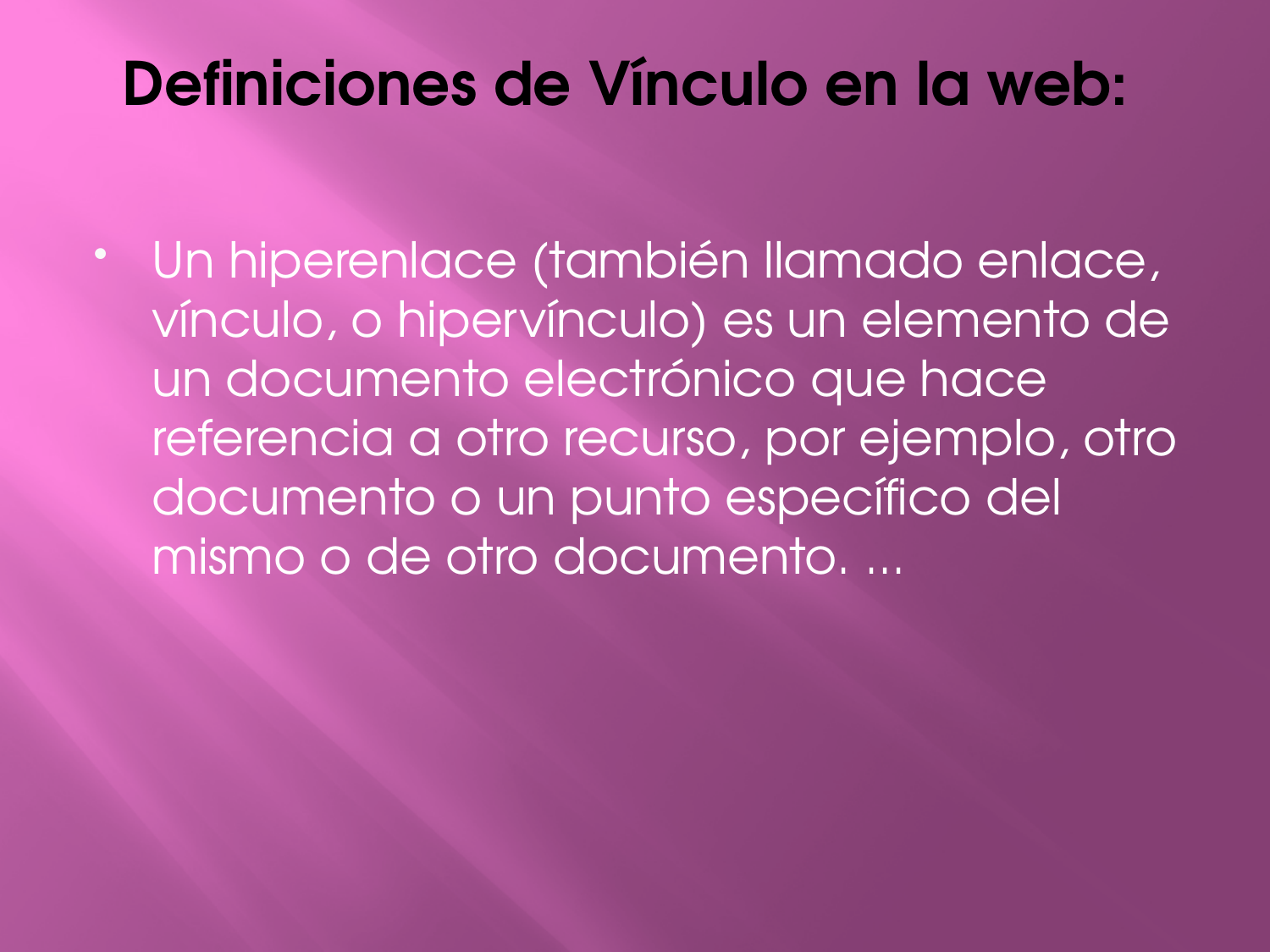

# Definiciones de Vínculo en la web:
Un hiperenlace (también llamado enlace, vínculo, o hipervínculo) es un elemento de un documento electrónico que hace referencia a otro recurso, por ejemplo, otro documento o un punto específico del mismo o de otro documento. ...